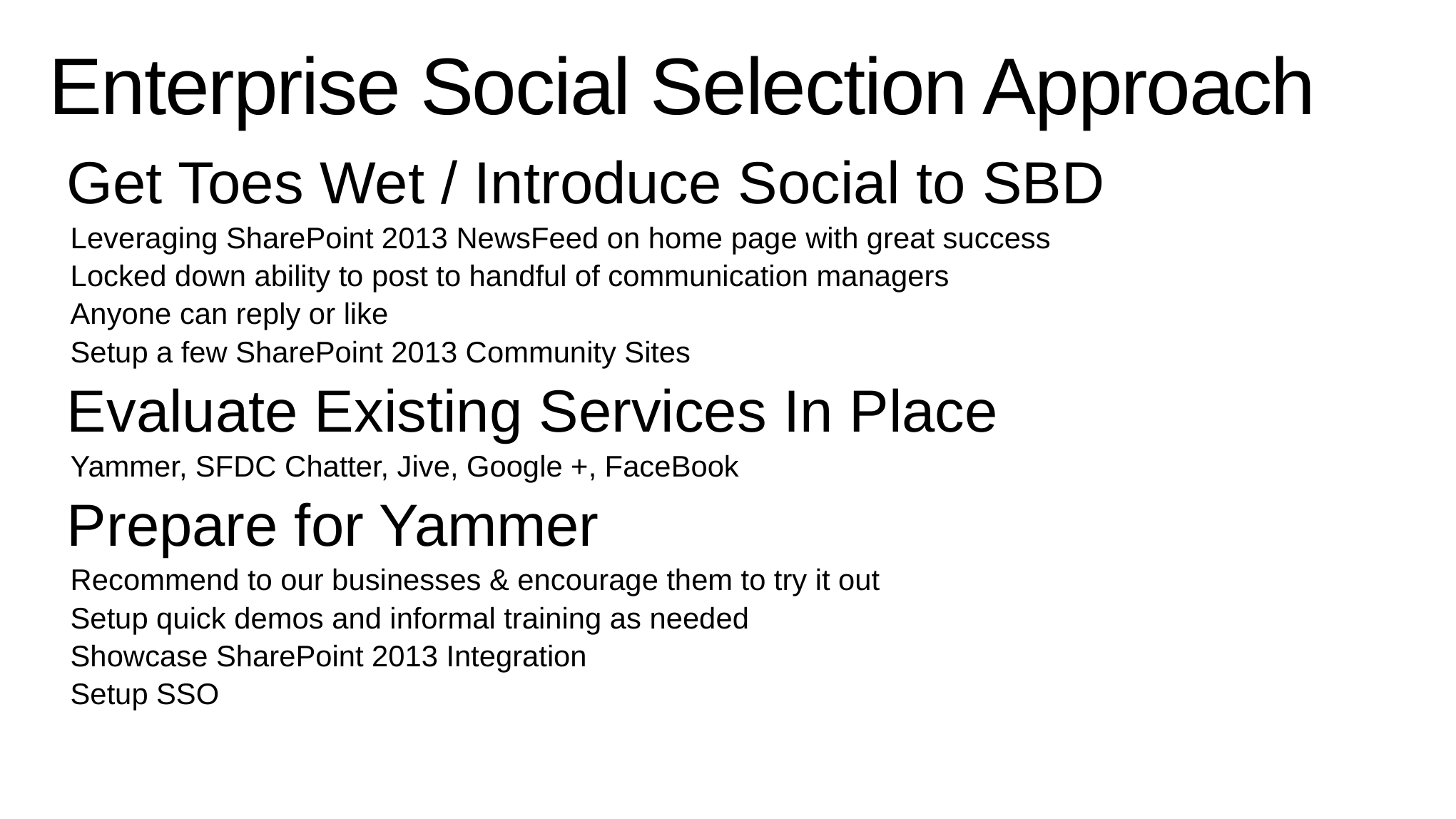

# Enterprise Social Selection Approach
Get Toes Wet / Introduce Social to SBD
Leveraging SharePoint 2013 NewsFeed on home page with great success
Locked down ability to post to handful of communication managers
Anyone can reply or like
Setup a few SharePoint 2013 Community Sites
Evaluate Existing Services In Place
Yammer, SFDC Chatter, Jive, Google +, FaceBook
Prepare for Yammer
Recommend to our businesses & encourage them to try it out
Setup quick demos and informal training as needed
Showcase SharePoint 2013 Integration
Setup SSO